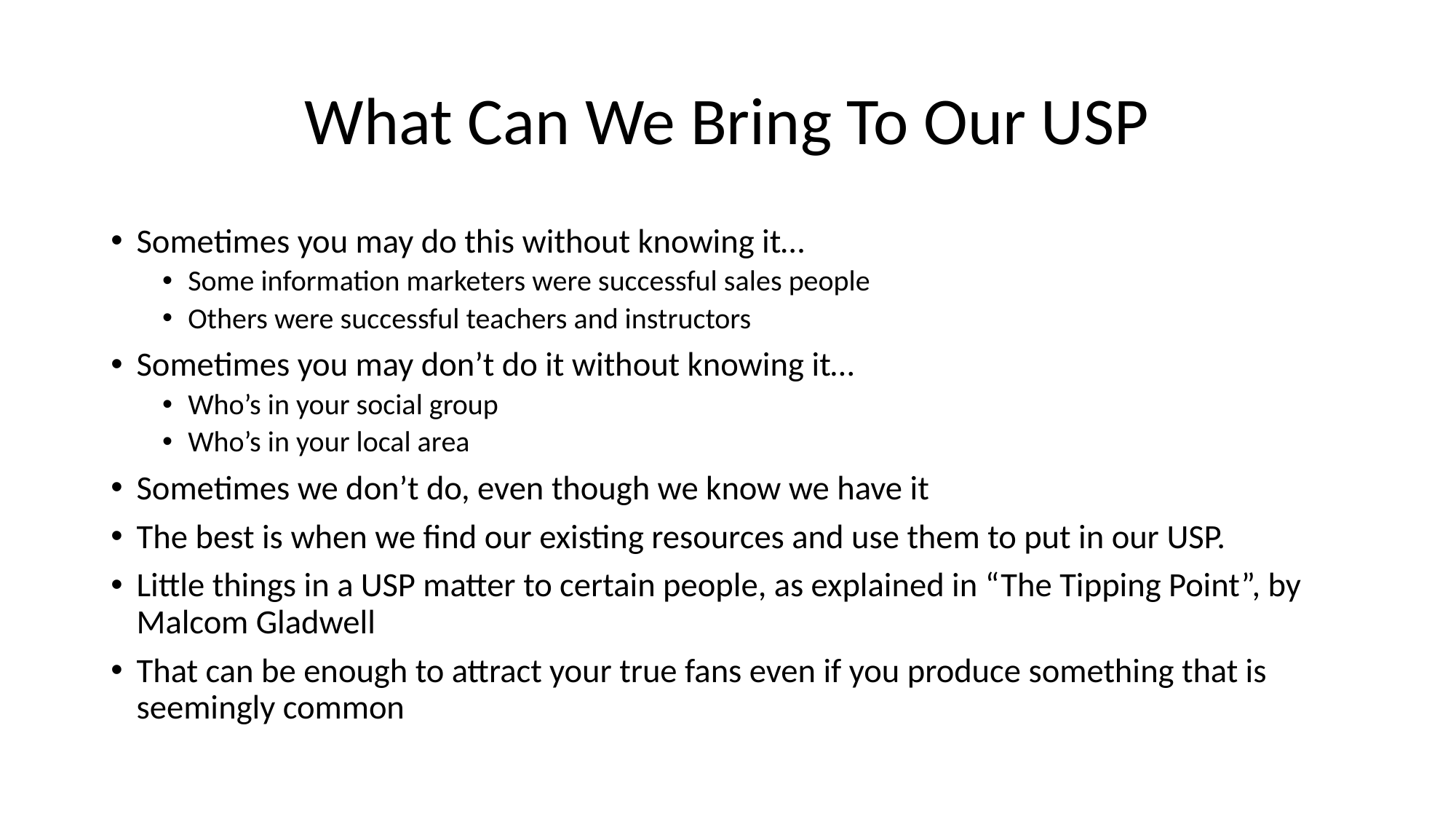

# What Can We Bring To Our USP
Sometimes you may do this without knowing it…
Some information marketers were successful sales people
Others were successful teachers and instructors
Sometimes you may don’t do it without knowing it…
Who’s in your social group
Who’s in your local area
Sometimes we don’t do, even though we know we have it
The best is when we find our existing resources and use them to put in our USP.
Little things in a USP matter to certain people, as explained in “The Tipping Point”, by Malcom Gladwell
That can be enough to attract your true fans even if you produce something that is seemingly common